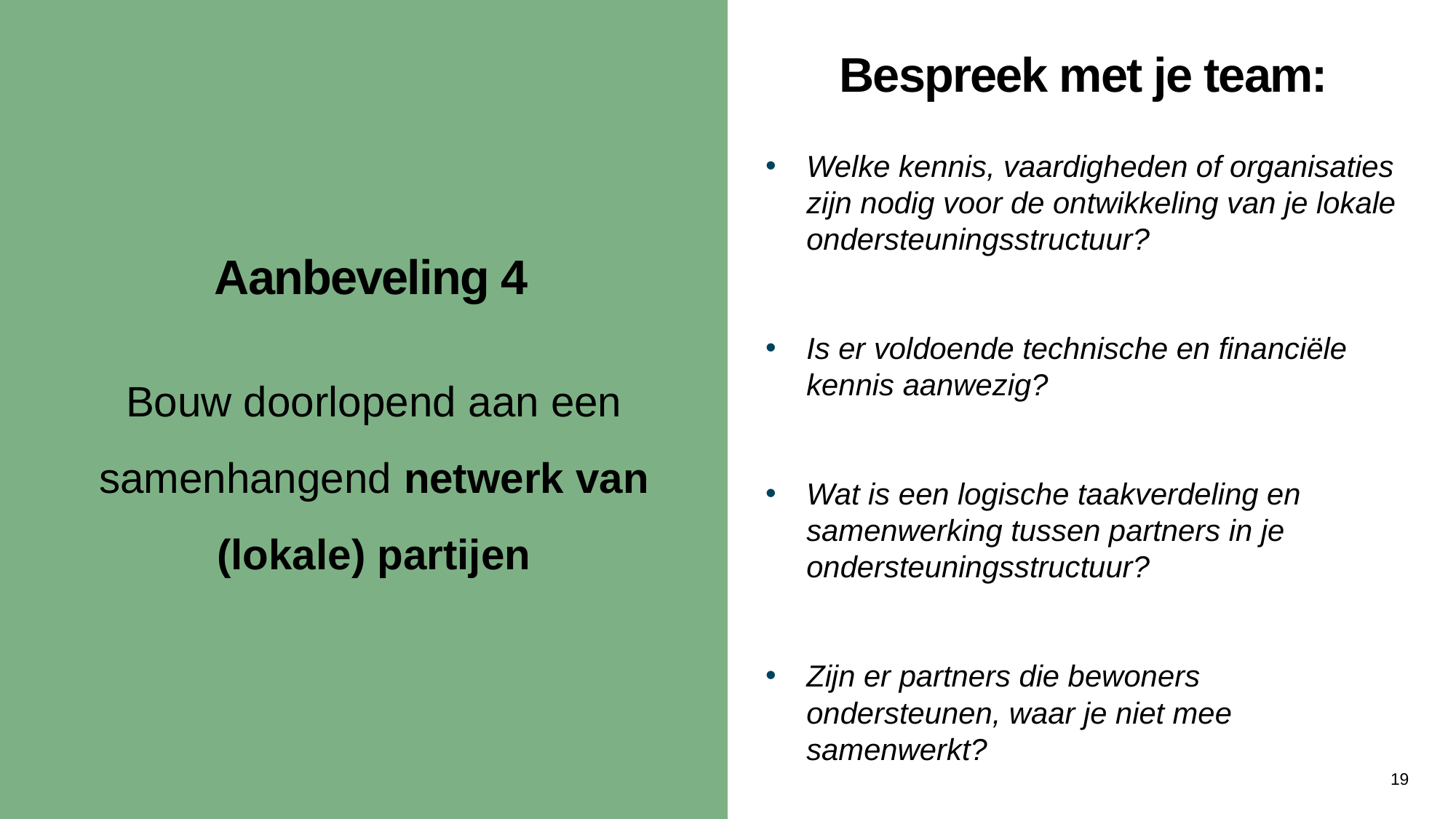

Bespreek met je team:
Welke kennis, vaardigheden of organisaties zijn nodig voor de ontwikkeling van je lokale ondersteuningsstructuur?

Is er voldoende technische en financiële kennis aanwezig?

Wat is een logische taakverdeling en samenwerking tussen partners in je ondersteuningsstructuur?

Zijn er partners die bewoners ondersteunen, waar je niet mee samenwerkt?

Aanbeveling 4
Bouw doorlopend aan een samenhangend netwerk van (lokale) partijen
19